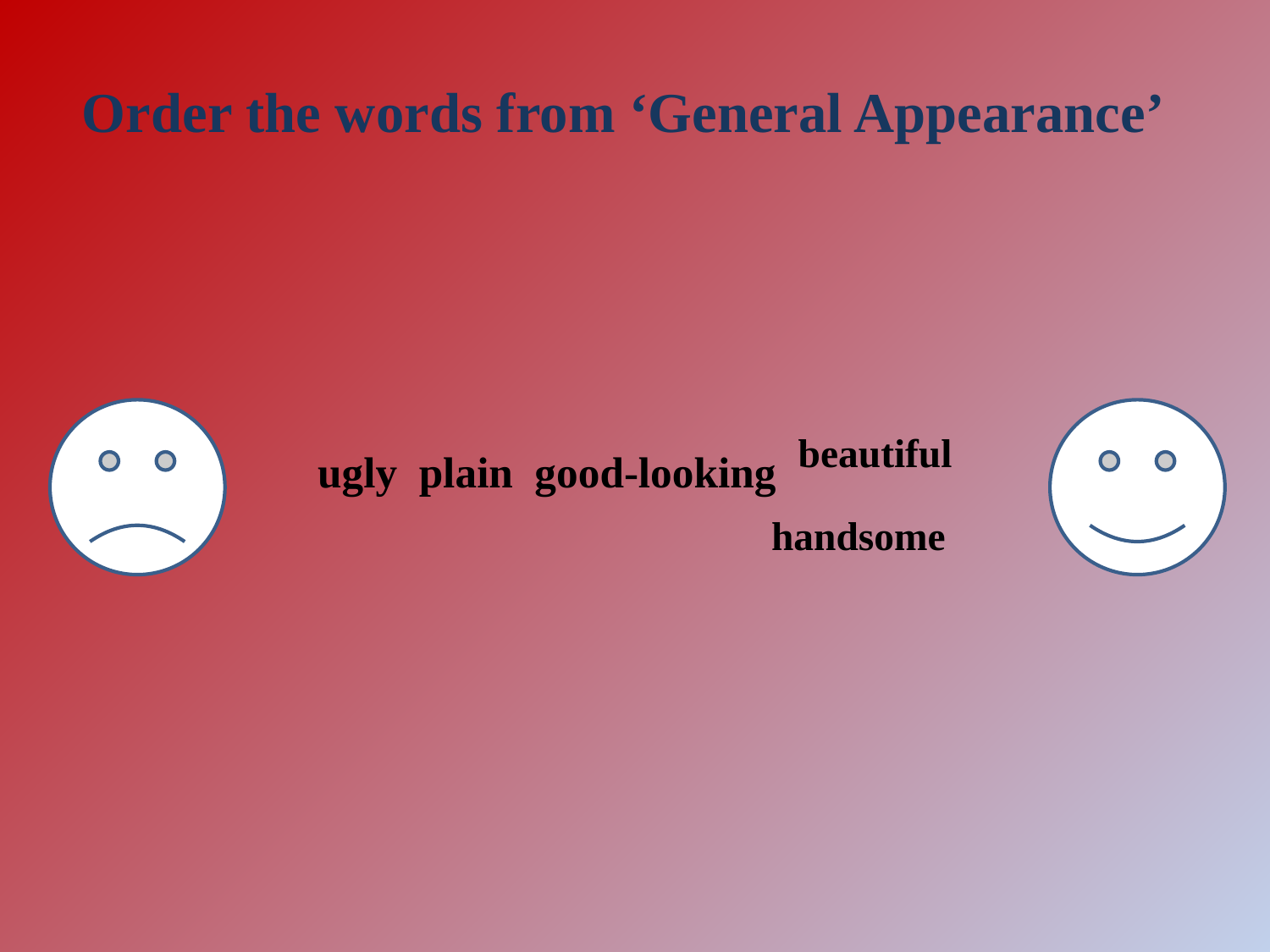

# Order the words from ‘General Appearance’

ugly  plain  good-looking  beautiful
                                            handsome